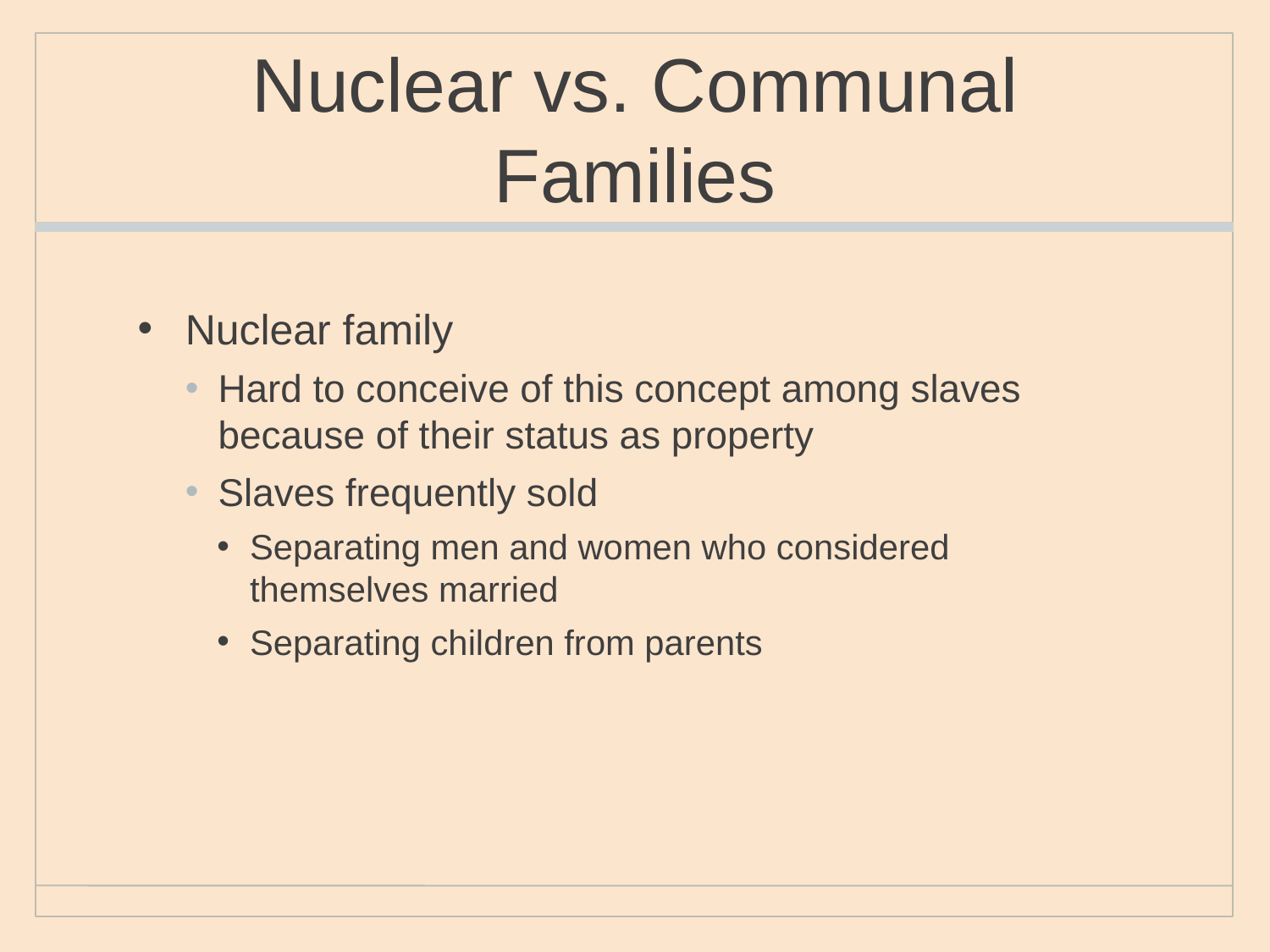

# Nuclear vs. Communal Families
Nuclear family
Hard to conceive of this concept among slaves because of their status as property
Slaves frequently sold
Separating men and women who considered themselves married
Separating children from parents